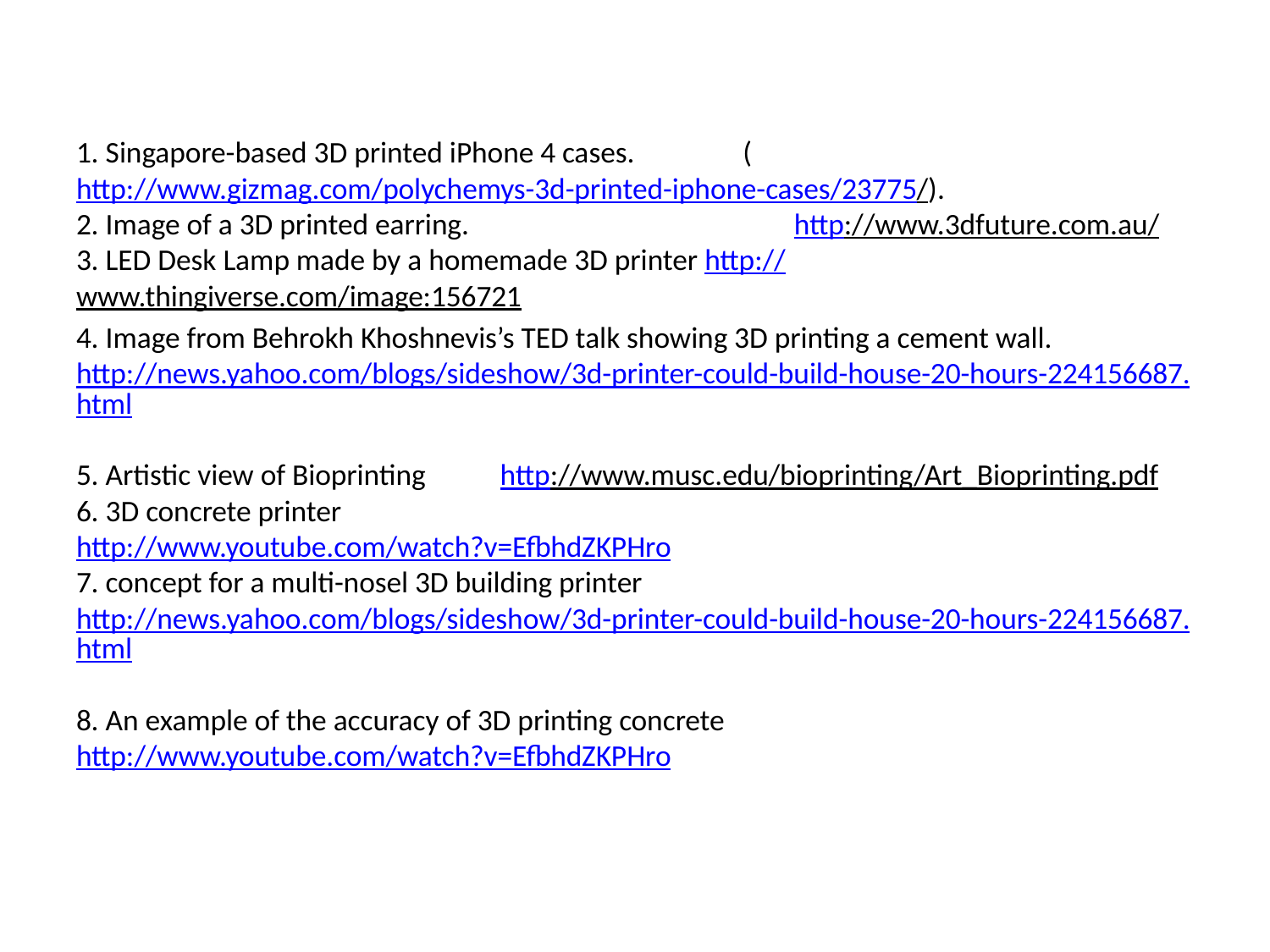

1. Singapore-based 3D printed iPhone 4 cases.                (http://www.gizmag.com/polychemys-3d-printed-iphone-cases/23775/).
2. Image of a 3D printed earring.                                                http://www.3dfuture.com.au/
3. LED Desk Lamp made by a homemade 3D printer http://www.thingiverse.com/image:156721
4. Image from Behrokh Khoshnevis’s TED talk showing 3D printing a cement wall. http://news.yahoo.com/blogs/sideshow/3d-printer-could-build-house-20-hours-224156687.html
5. Artistic view of Bioprinting           http://www.musc.edu/bioprinting/Art_Bioprinting.pdf
6. 3D concrete printer                                                               http://www.youtube.com/watch?v=EfbhdZKPHro
7. concept for a multi-nosel 3D building printer http://news.yahoo.com/blogs/sideshow/3d-printer-could-build-house-20-hours-224156687.html
8. An example of the accuracy of 3D printing concrete http://www.youtube.com/watch?v=EfbhdZKPHro